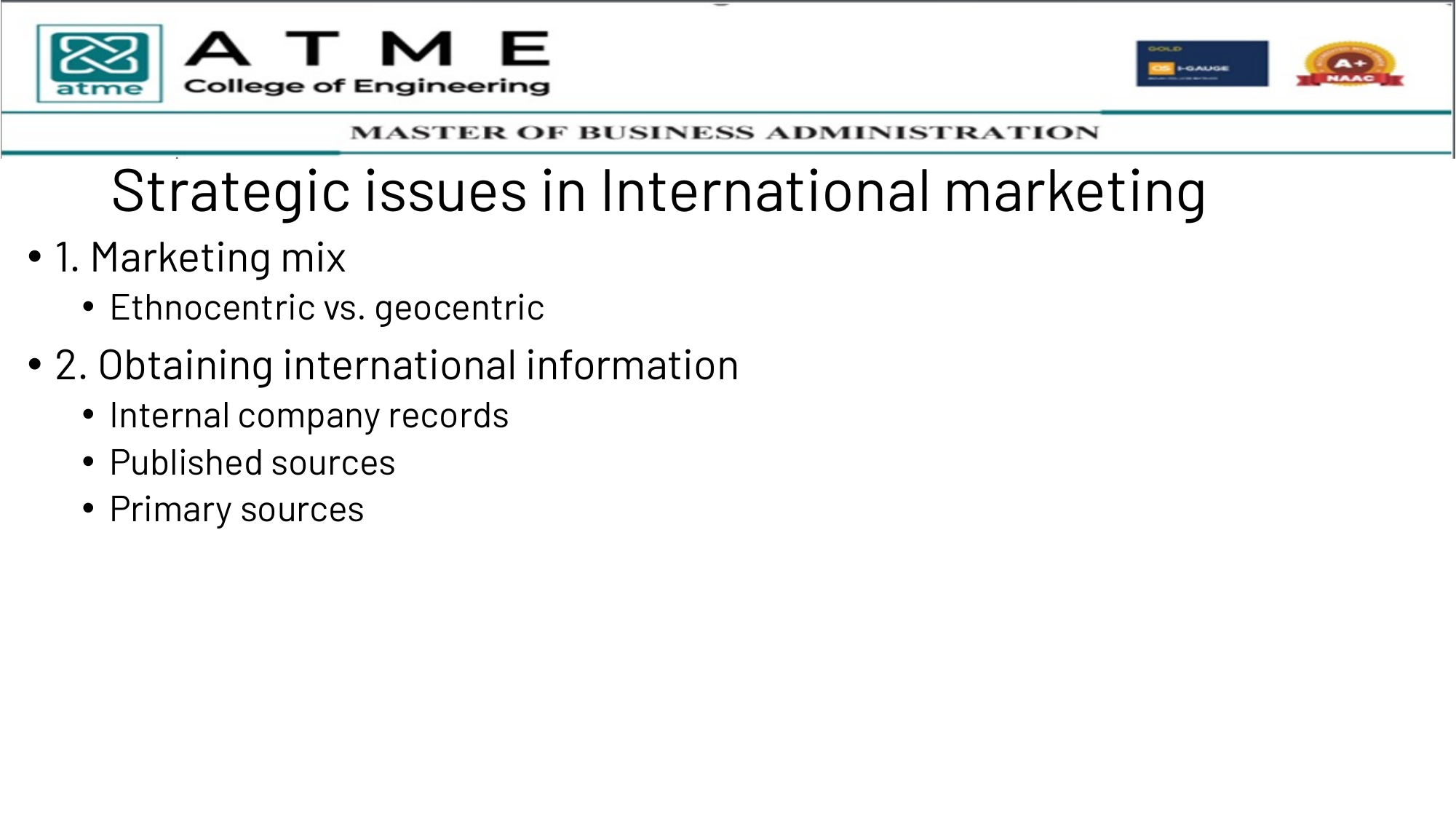

# Strategic issues in International marketing
1. Marketing mix
Ethnocentric vs. geocentric
2. Obtaining international information
Internal company records
Published sources
Primary sources